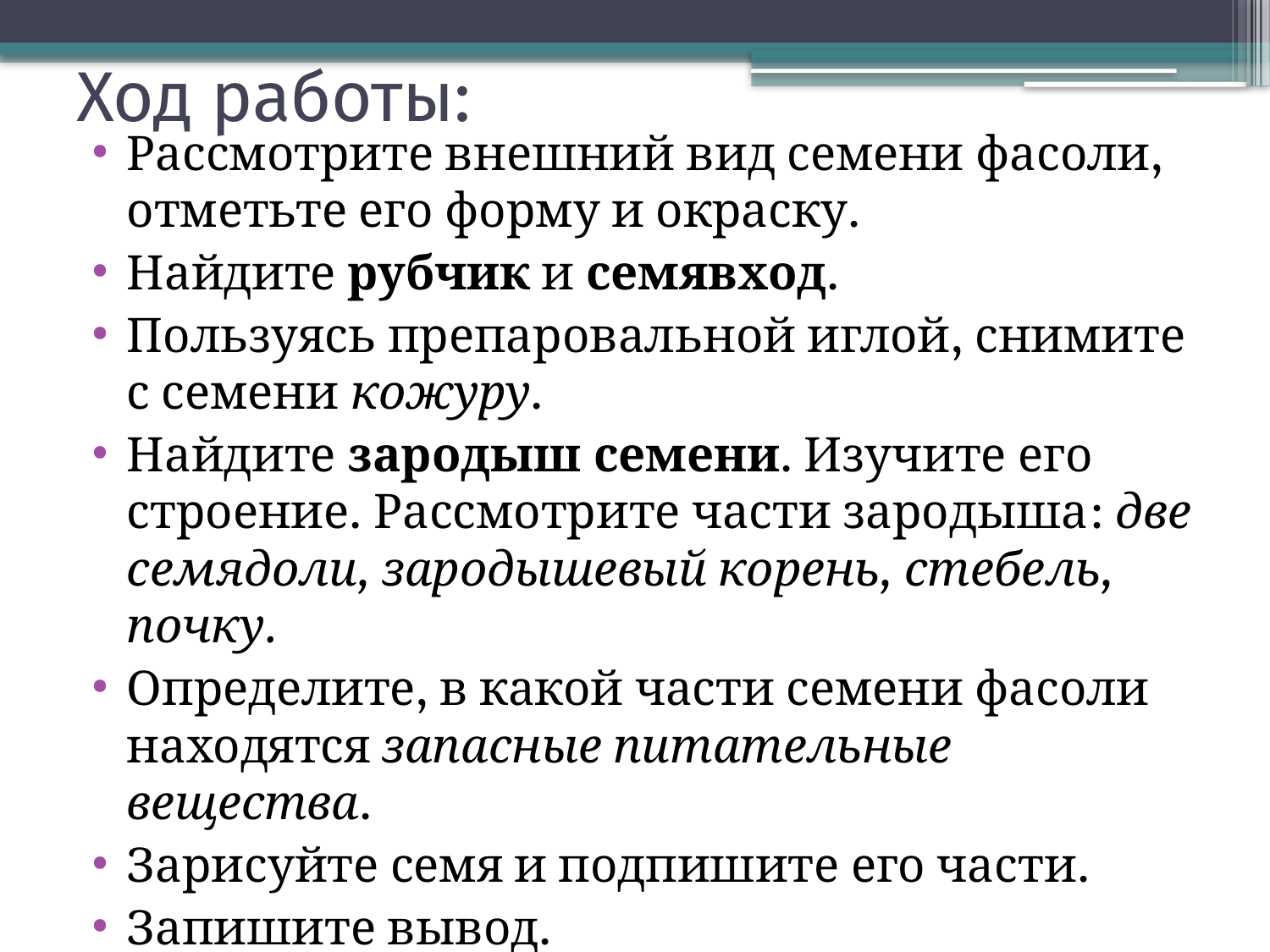

# Ход работы:
Рассмотрите внешний вид семени фасоли, отметьте его форму и окраску.
Найдите рубчик и семявход.
Пользуясь препаровальной иглой, снимите с семени кожуру.
Найдите зародыш семени. Изучите его строение. Рассмотрите части зародыша: две семядоли, зародышевый корень, стебель, почку.
Определите, в какой части семени фасоли находятся запасные питательные вещества.
Зарисуйте семя и подпишите его части.
Запишите вывод.